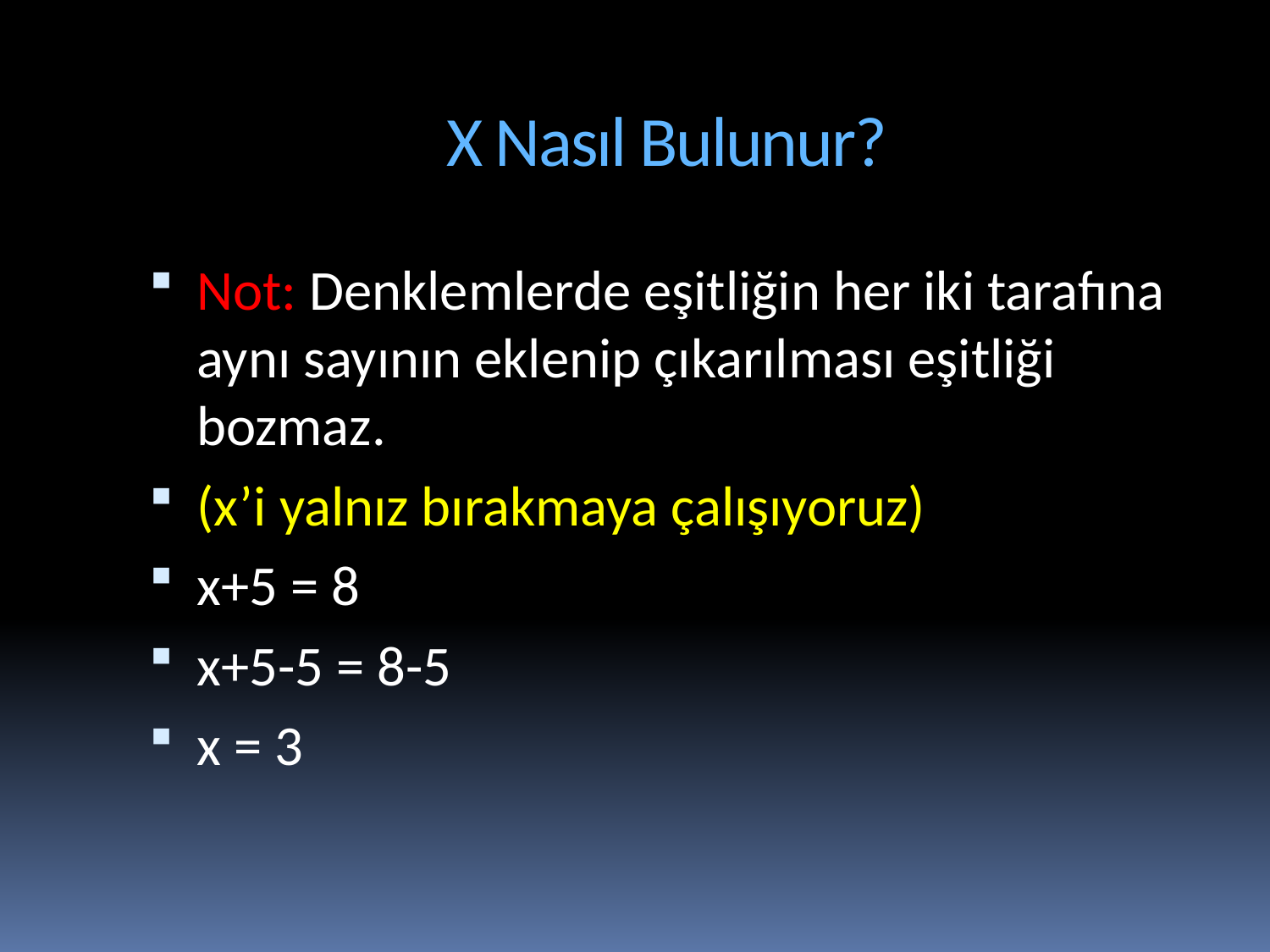

# X Nasıl Bulunur?
Not: Denklemlerde eşitliğin her iki tarafına aynı sayının eklenip çıkarılması eşitliği bozmaz.
(x’i yalnız bırakmaya çalışıyoruz)
x+5 = 8
x+5-5 = 8-5
x = 3